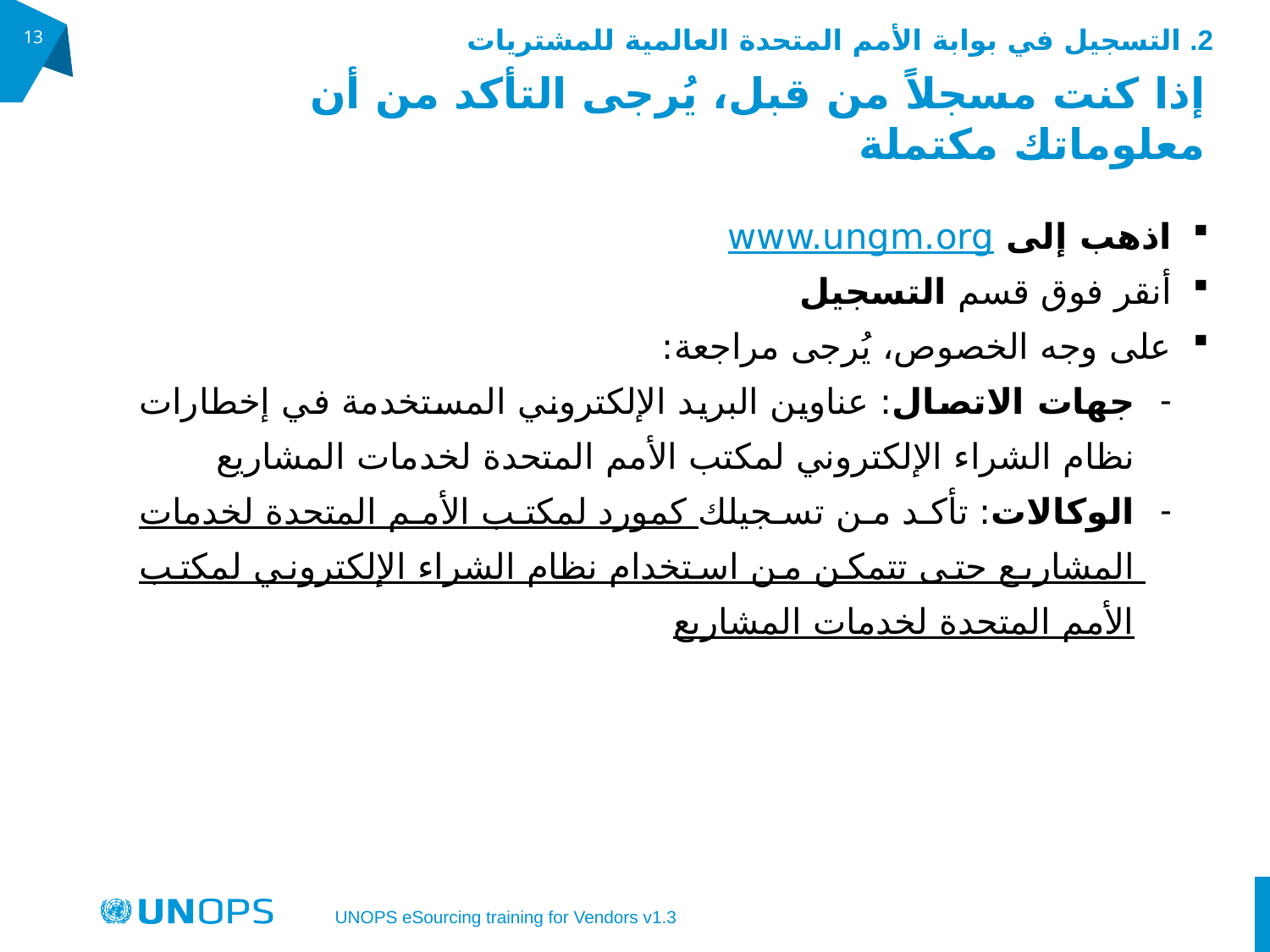

2. التسجيل في بوابة الأمم المتحدة العالمية للمشتريات

13
# إذا كنت مسجلاً من قبل، يُرجى التأكد من أن معلوماتك مكتملة
اذهب إلى www.ungm.org
أنقر فوق قسم التسجيل
على وجه الخصوص، يُرجى مراجعة:
جهات الاتصال: عناوين البريد الإلكتروني المستخدمة في إخطارات نظام الشراء الإلكتروني لمكتب الأمم المتحدة لخدمات المشاريع
الوكالات: تأكد من تسجيلك كمورد لمكتب الأمم المتحدة لخدمات المشاريع حتى تتمكن من استخدام نظام الشراء الإلكتروني لمكتب الأمم المتحدة لخدمات المشاريع
UNOPS eSourcing training for Vendors v1.3